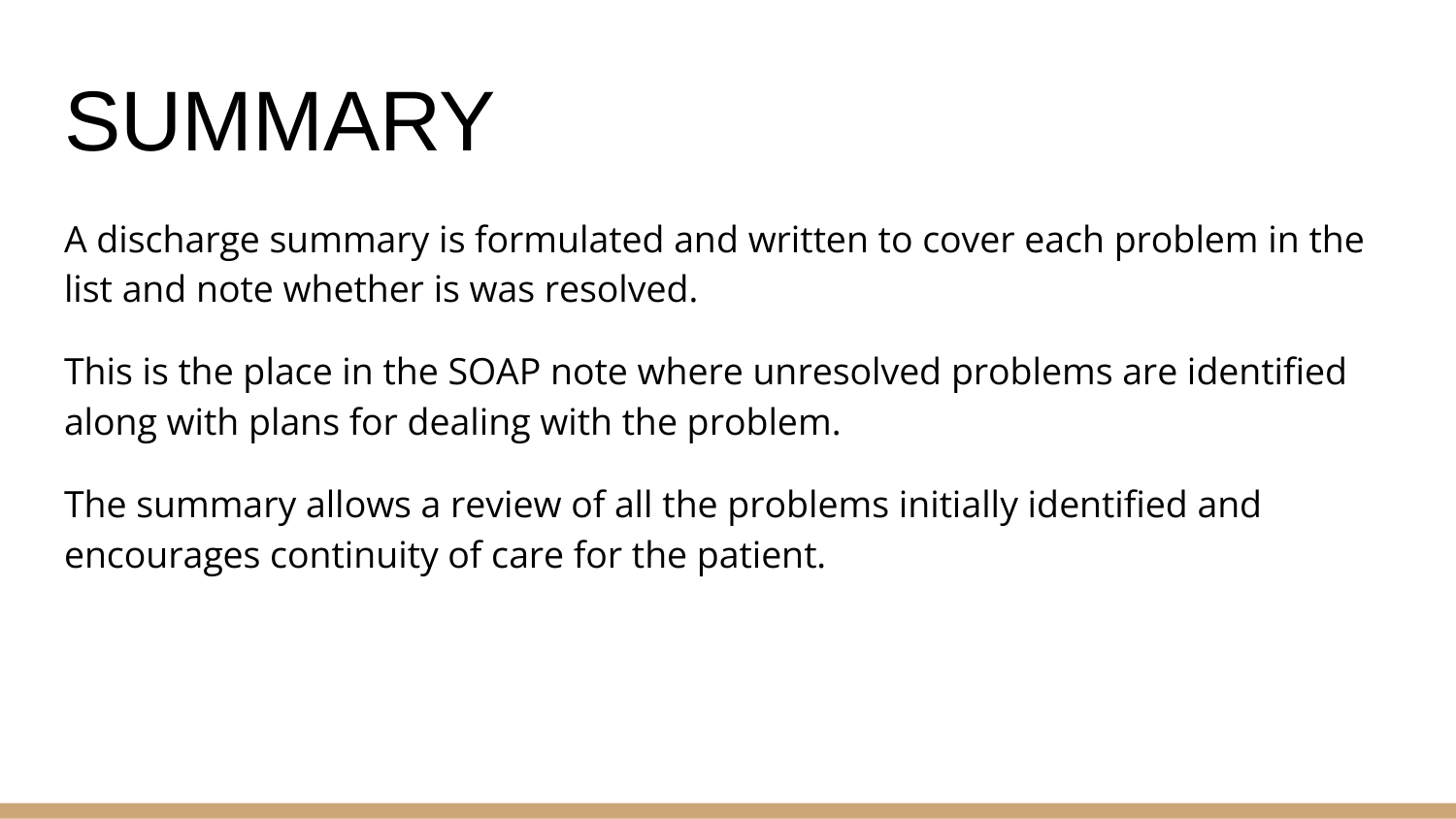

# SUMMARY
A discharge summary is formulated and written to cover each problem in the list and note whether is was resolved.
This is the place in the SOAP note where unresolved problems are identified along with plans for dealing with the problem.
The summary allows a review of all the problems initially identified and encourages continuity of care for the patient.